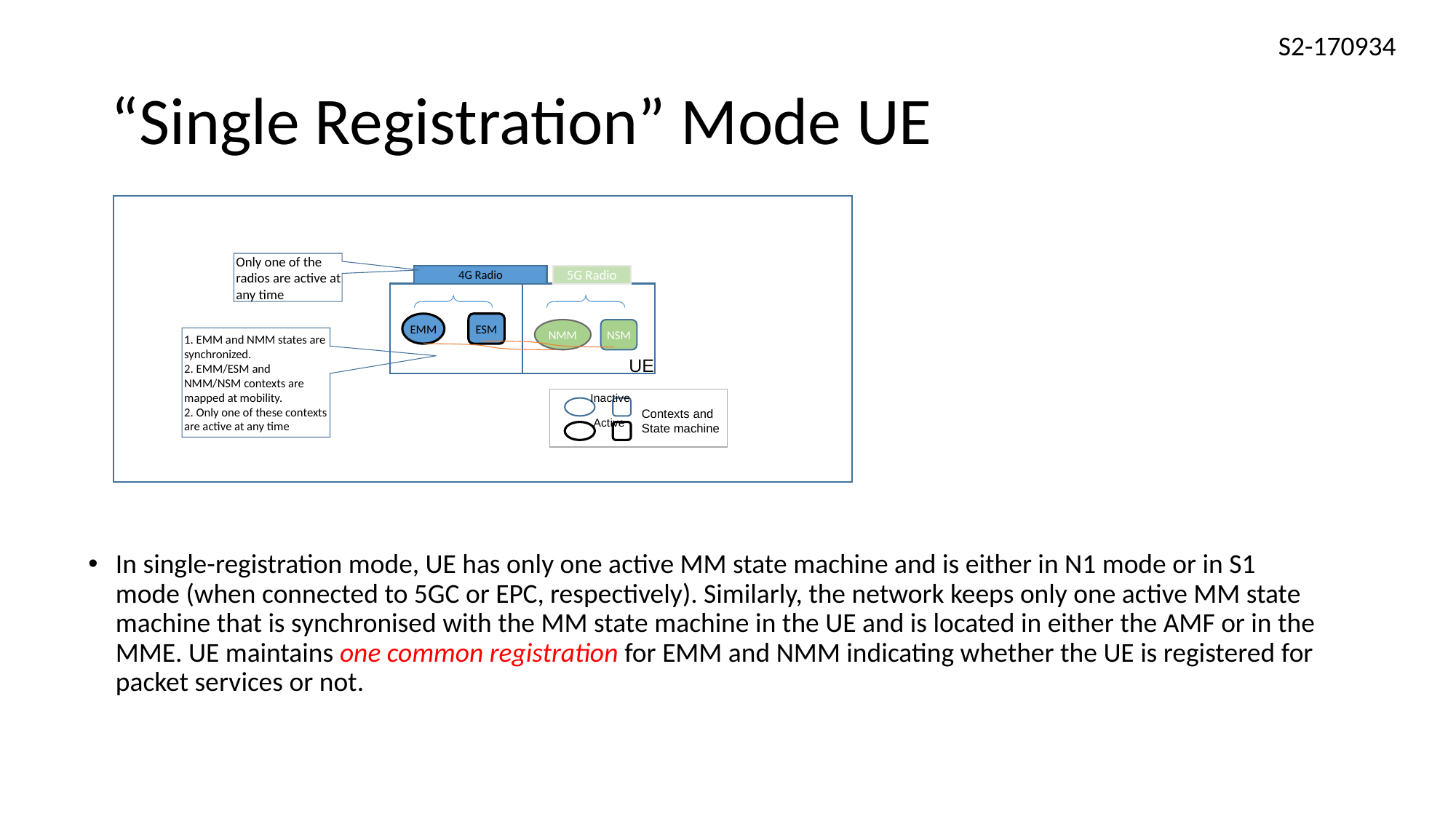

# “Single Registration” Mode UE

Only one of the radios are active at any time

4G Radio
5G Radio

EMM
ESM
NMM
NSM
1. EMM and NMM states are synchronized.
2. EMM/ESM and NMM/NSM contexts are mapped at mobility.
2. Only one of these contexts are active at any time
UE
Inactive

Contexts and State machine
Active

In single-registration mode, UE has only one active MM state machine and is either in N1 mode or in S1 mode (when connected to 5GC or EPC, respectively). Similarly, the network keeps only one active MM state machine that is synchronised with the MM state machine in the UE and is located in either the AMF or in the MME. UE maintains one common registration for EMM and NMM indicating whether the UE is registered for packet services or not.